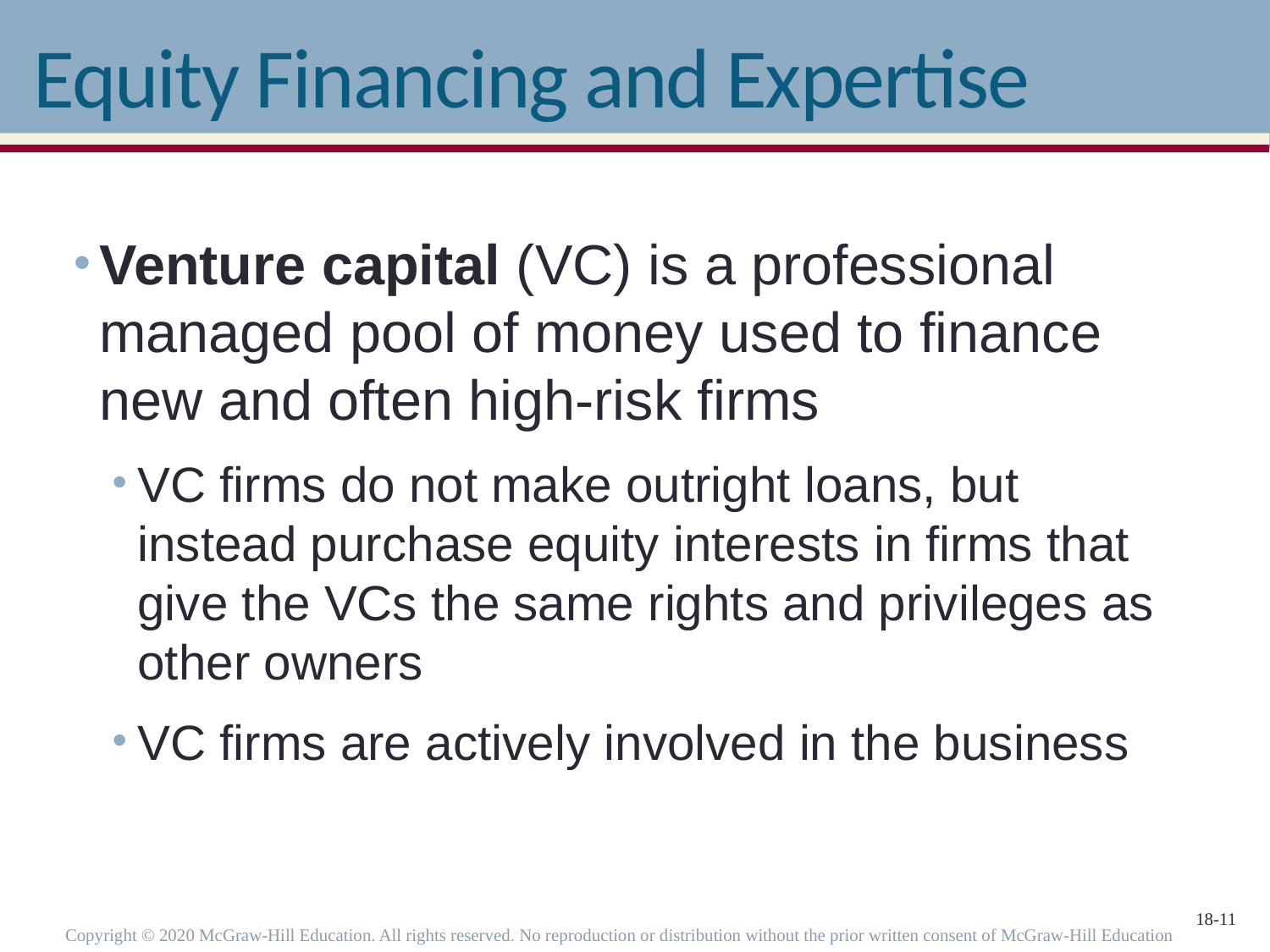

# Equity Financing and Expertise
Venture capital (VC) is a professional managed pool of money used to finance new and often high-risk firms
VC firms do not make outright loans, but instead purchase equity interests in firms that give the VCs the same rights and privileges as other owners
VC firms are actively involved in the business
Copyright © 2020 McGraw-Hill Education. All rights reserved. No reproduction or distribution without the prior written consent of McGraw-Hill Education